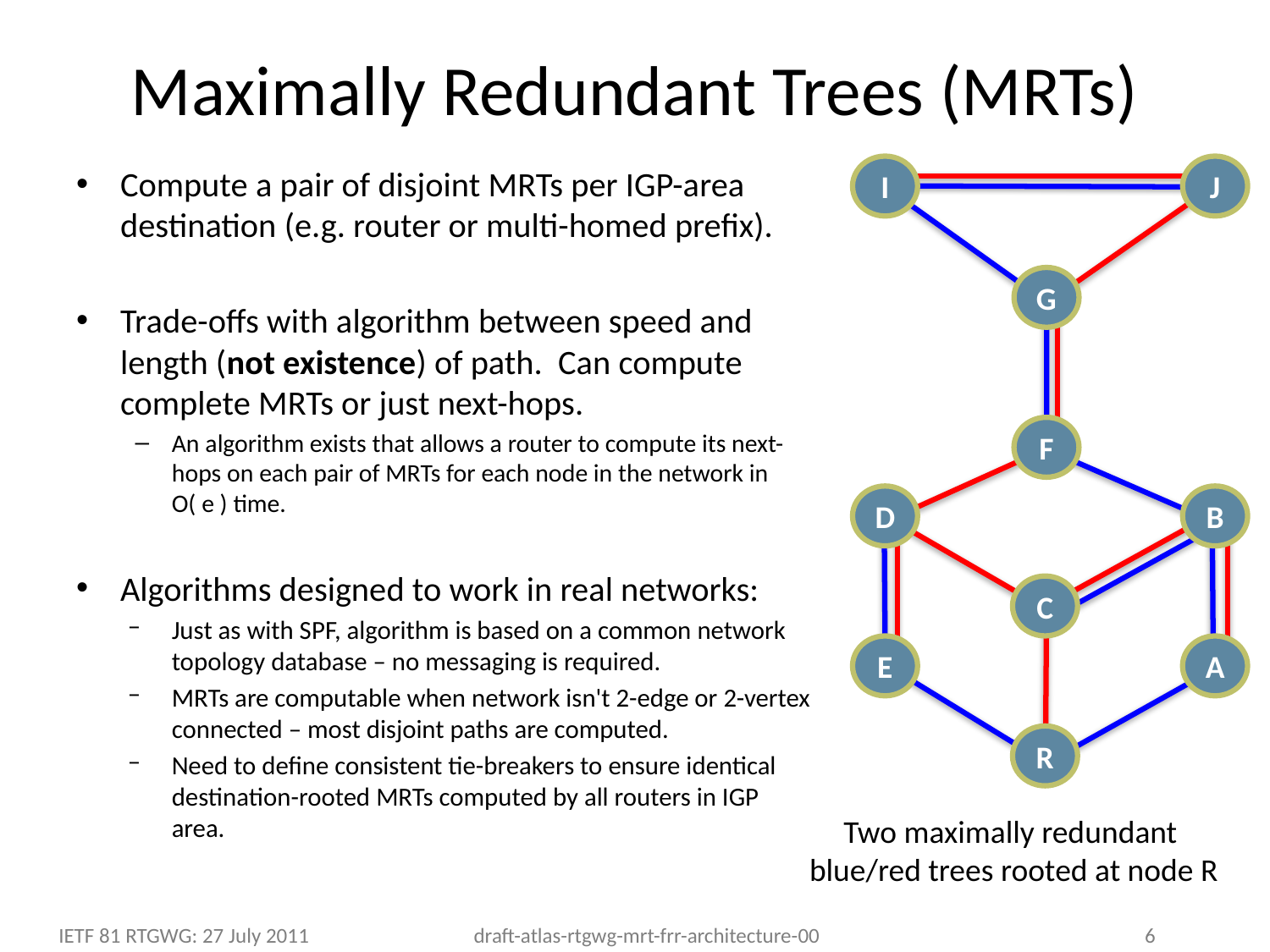

# Maximally Redundant Trees (MRTs)
Compute a pair of disjoint MRTs per IGP-area destination (e.g. router or multi-homed prefix).

Trade-offs with algorithm between speed and length (not existence) of path.  Can compute complete MRTs or just next-hops.
An algorithm exists that allows a router to compute its next-hops on each pair of MRTs for each node in the network in O( e ) time.

Algorithms designed to work in real networks:
Just as with SPF, algorithm is based on a common network topology database – no messaging is required.
MRTs are computable when network isn't 2-edge or 2-vertex connected – most disjoint paths are computed.
Need to define consistent tie-breakers to ensure identical destination-rooted MRTs computed by all routers in IGP area.

I
J

G
F

D
B
C
E
A
R
Two maximally redundant
blue/red trees rooted at node R